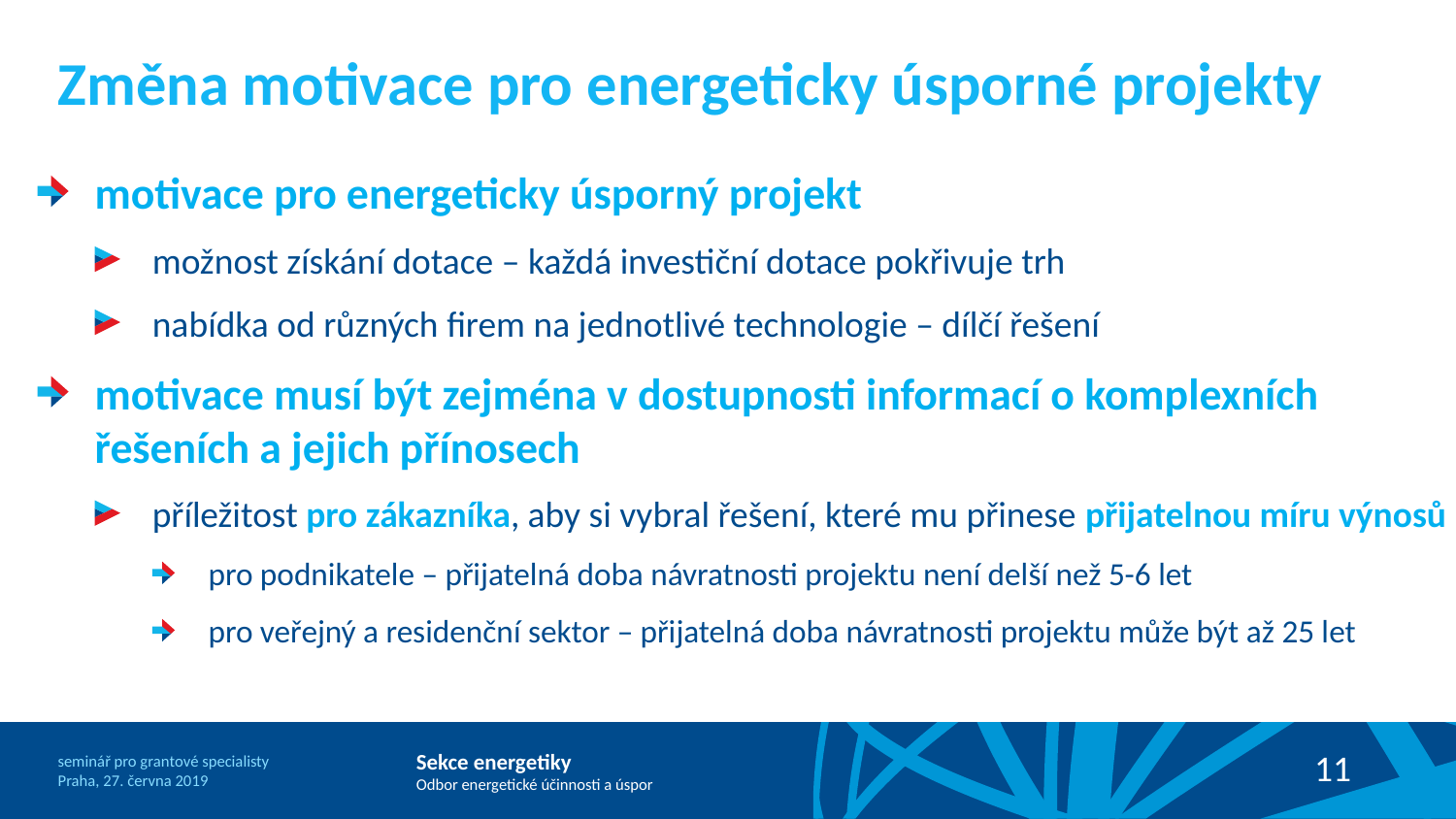

# Změna motivace pro energeticky úsporné projekty
motivace pro energeticky úsporný projekt
možnost získání dotace – každá investiční dotace pokřivuje trh
nabídka od různých firem na jednotlivé technologie – dílčí řešení
motivace musí být zejména v dostupnosti informací o komplexních řešeních a jejich přínosech
příležitost pro zákazníka, aby si vybral řešení, které mu přinese přijatelnou míru výnosů
pro podnikatele – přijatelná doba návratnosti projektu není delší než 5-6 let
pro veřejný a residenční sektor – přijatelná doba návratnosti projektu může být až 25 let